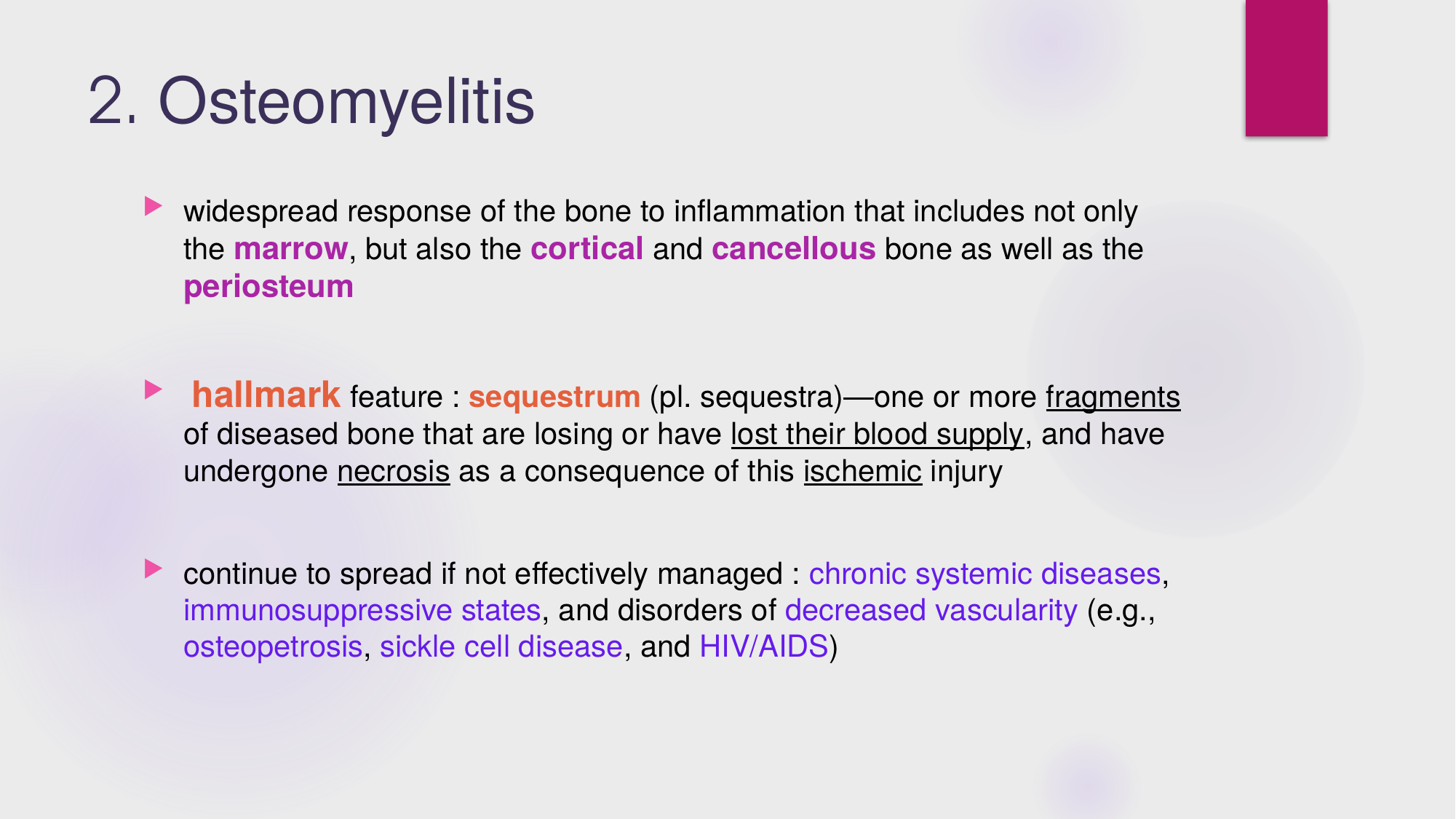

# 2. Osteomyelitis
widespread response of the bone to inflammation that includes not only the marrow, but also the cortical and cancellous bone as well as the periosteum

 hallmark feature : sequestrum (pl. sequestra)—one or more fragments of diseased bone that are losing or have lost their blood supply, and have undergone necrosis as a consequence of this ischemic injury

continue to spread if not effectively managed : chronic systemic diseases, immunosuppressive states, and disorders of decreased vascularity (e.g., osteopetrosis, sickle cell disease, and HIV/AIDS)